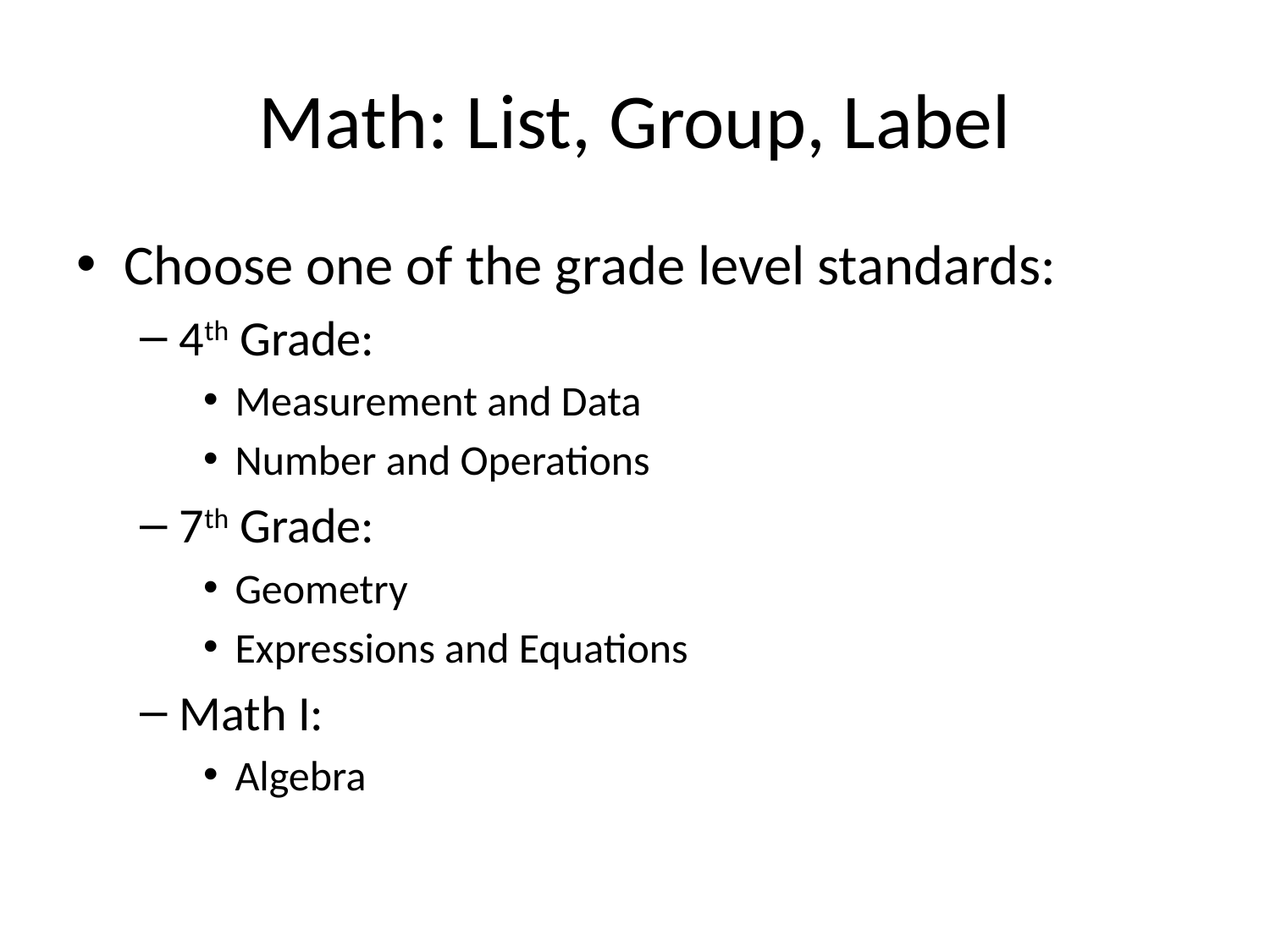

# Math: List, Group, Label
Choose one of the grade level standards:
4th Grade:
Measurement and Data
Number and Operations
7th Grade:
Geometry
Expressions and Equations
Math I:
Algebra